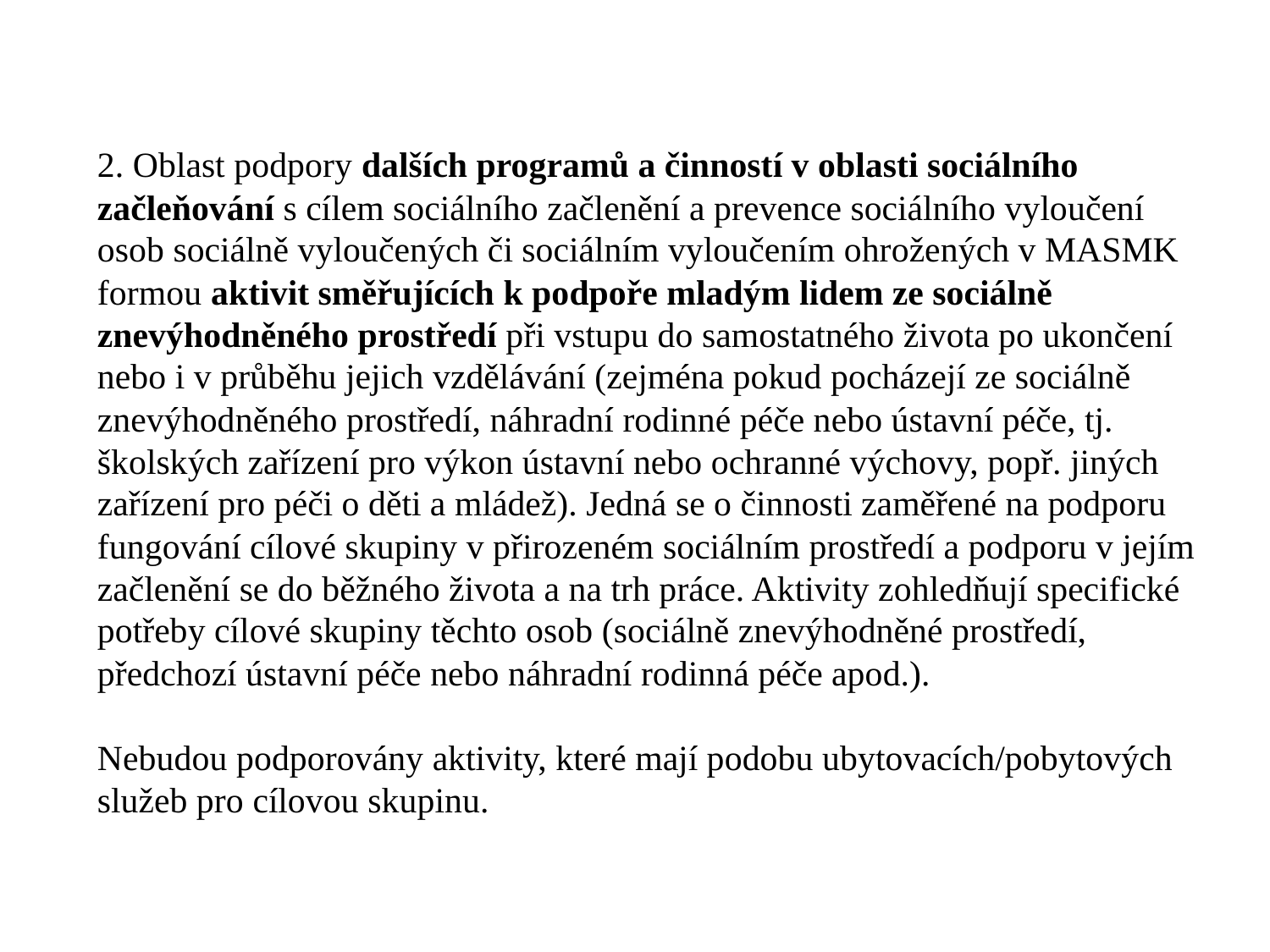

2. Oblast podpory dalších programů a činností v oblasti sociálního začleňování s cílem sociálního začlenění a prevence sociálního vyloučení osob sociálně vyloučených či sociálním vyloučením ohrožených v MASMK formou aktivit směřujících k podpoře mladým lidem ze sociálně znevýhodněného prostředí při vstupu do samostatného života po ukončení nebo i v průběhu jejich vzdělávání (zejména pokud pocházejí ze sociálně znevýhodněného prostředí, náhradní rodinné péče nebo ústavní péče, tj. školských zařízení pro výkon ústavní nebo ochranné výchovy, popř. jiných zařízení pro péči o děti a mládež). Jedná se o činnosti zaměřené na podporu fungování cílové skupiny v přirozeném sociálním prostředí a podporu v jejím začlenění se do běžného života a na trh práce. Aktivity zohledňují specifické potřeby cílové skupiny těchto osob (sociálně znevýhodněné prostředí, předchozí ústavní péče nebo náhradní rodinná péče apod.).

Nebudou podporovány aktivity, které mají podobu ubytovacích/pobytových služeb pro cílovou skupinu.